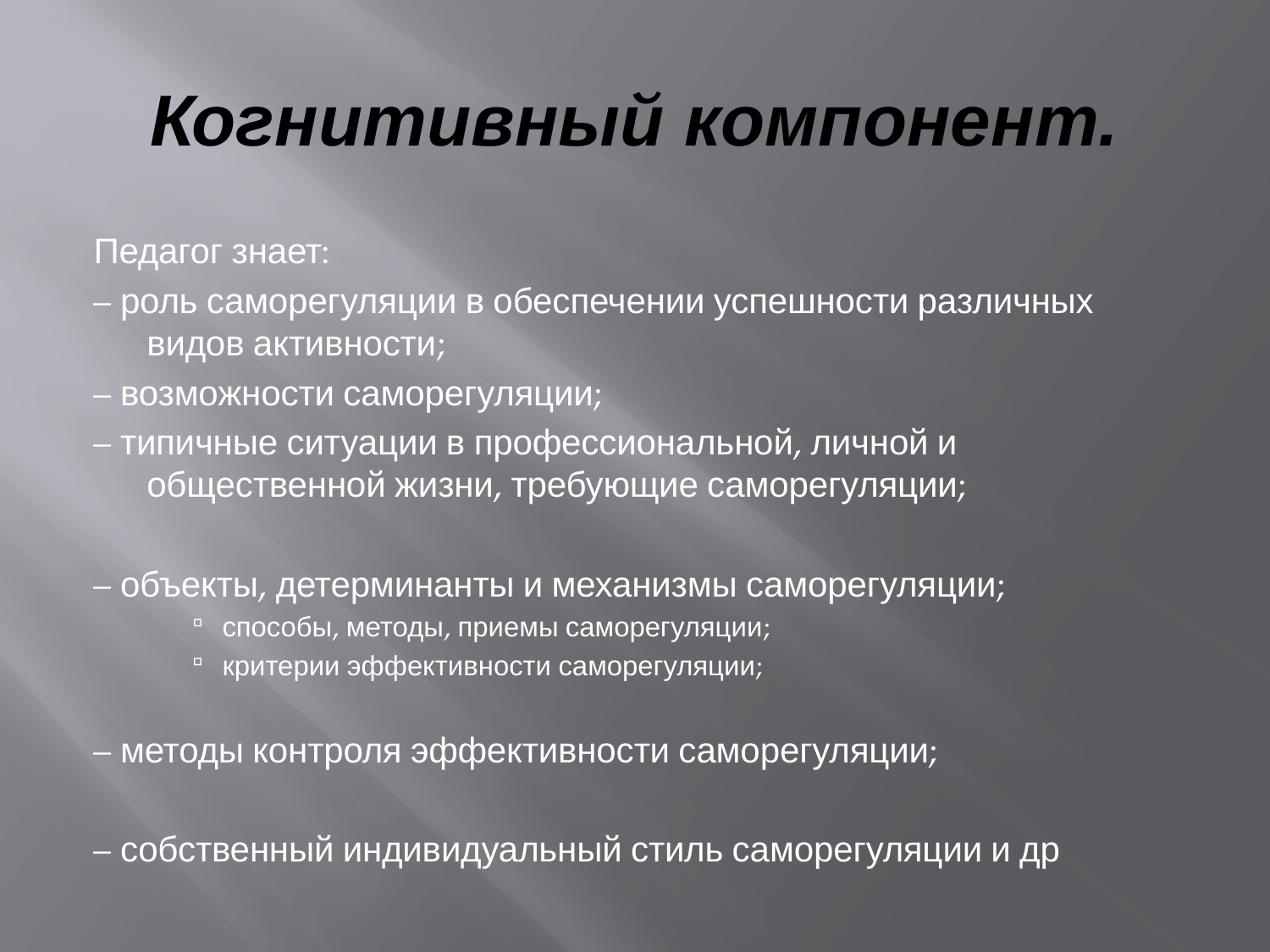

# Когнитивный компонент.
Педагог знает:
– роль саморегуляции в обеспечении успешности различных видов активности;
– возможности саморегуляции;
– типичные ситуации в профессиональной, личной и общественной жизни, требующие саморегуляции;

– объекты, детерминанты и механизмы саморегуляции;
способы, методы, приемы саморегуляции;
критерии эффективности саморегуляции;

– методы контроля эффективности саморегуляции;

– собственный индивидуальный стиль саморегуляции и др